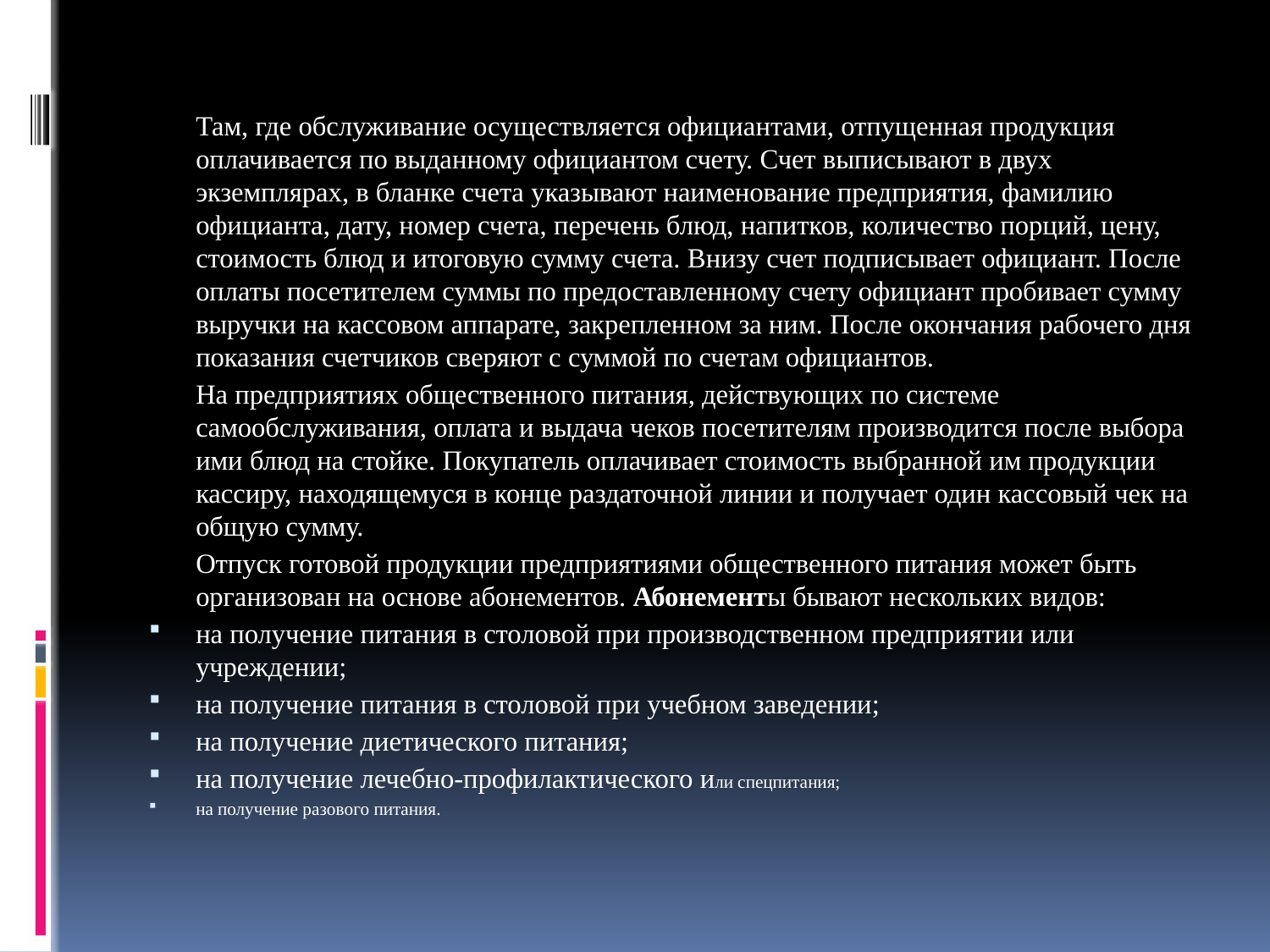

#

	Там, где обслуживание осуществляется официантами, отпущенная продукция оплачивается по выданному официантом счету. Счет выписывают в двух экземплярах, в бланке счета указывают наименование пред­приятия, фамилию официанта, дату, номер счета, перечень блюд, напитков, количество порций, цену, стоимость блюд и итоговую сумму счета. Внизу счет подписывает официант. После оплаты посетителем суммы по предоставленному счету официант пробивает сумму выручки на кассовом аппарате, закрепленном за ним. После окончания рабочего дня показания счетчиков сверяют с суммой по счетам официантов.
		На предприятиях общественного питания, действующих по системе самообслуживания, оплата и выдача чеков посетителям производится после выбора ими блюд на стойке. Покупатель оплачивает стоимость выбранной им продукции кассиру, находящемуся в конце раздаточной линии и получает один кассовый чек на общую сумму.
		Отпуск готовой продукции предприятиями общественного питания может быть организован на основе абонементов. Абонементы бывают нескольких видов:
на получение питания в столовой при производственном предприятии или учреждении;
на получение питания в столовой при учебном заведении;
на получение диетического питания;
на получение лечебно-профилактического или спецпитания;
на получение разового питания.